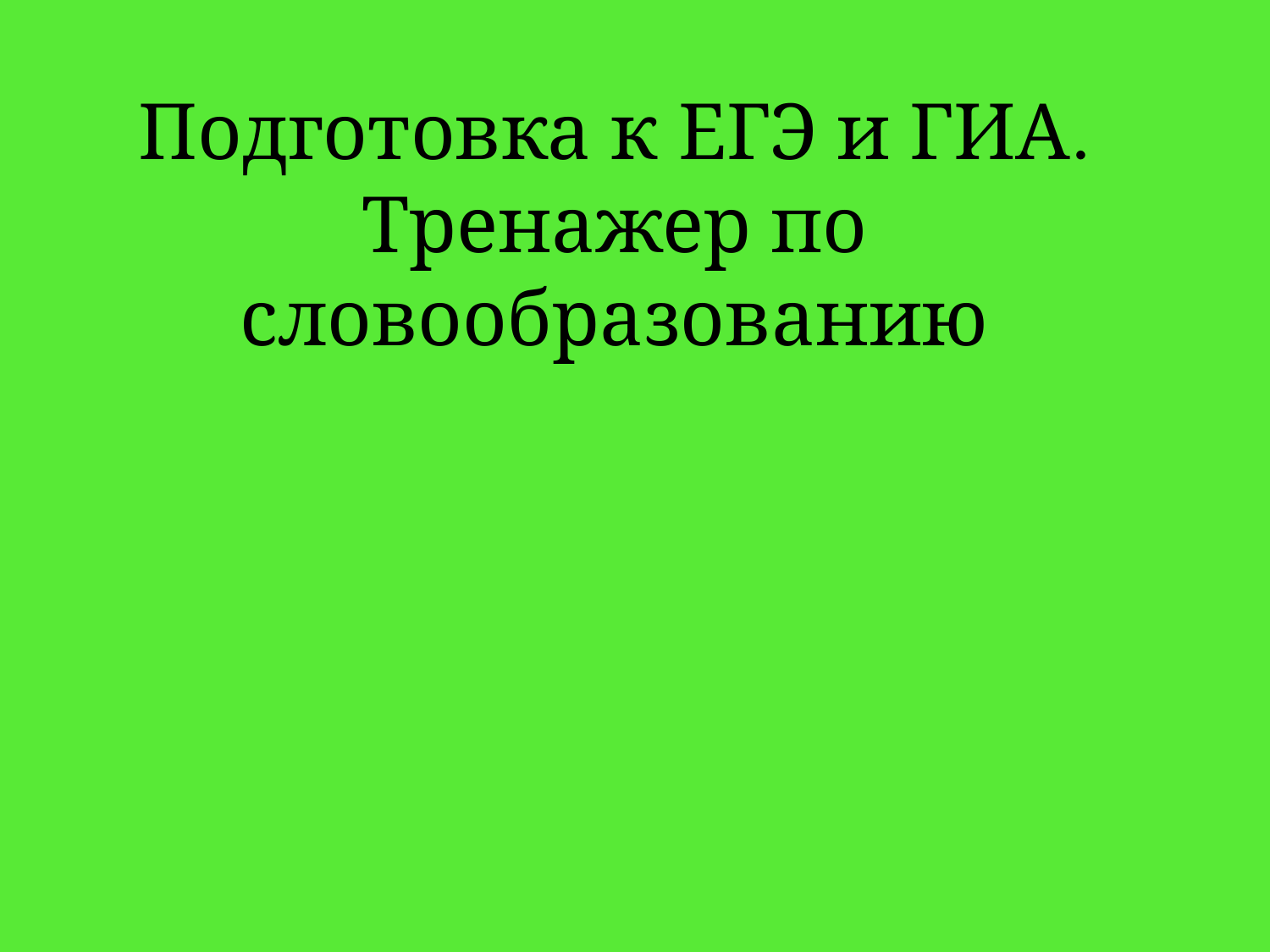

Подготовка к ЕГЭ и ГИА. Тренажер по словообразованию